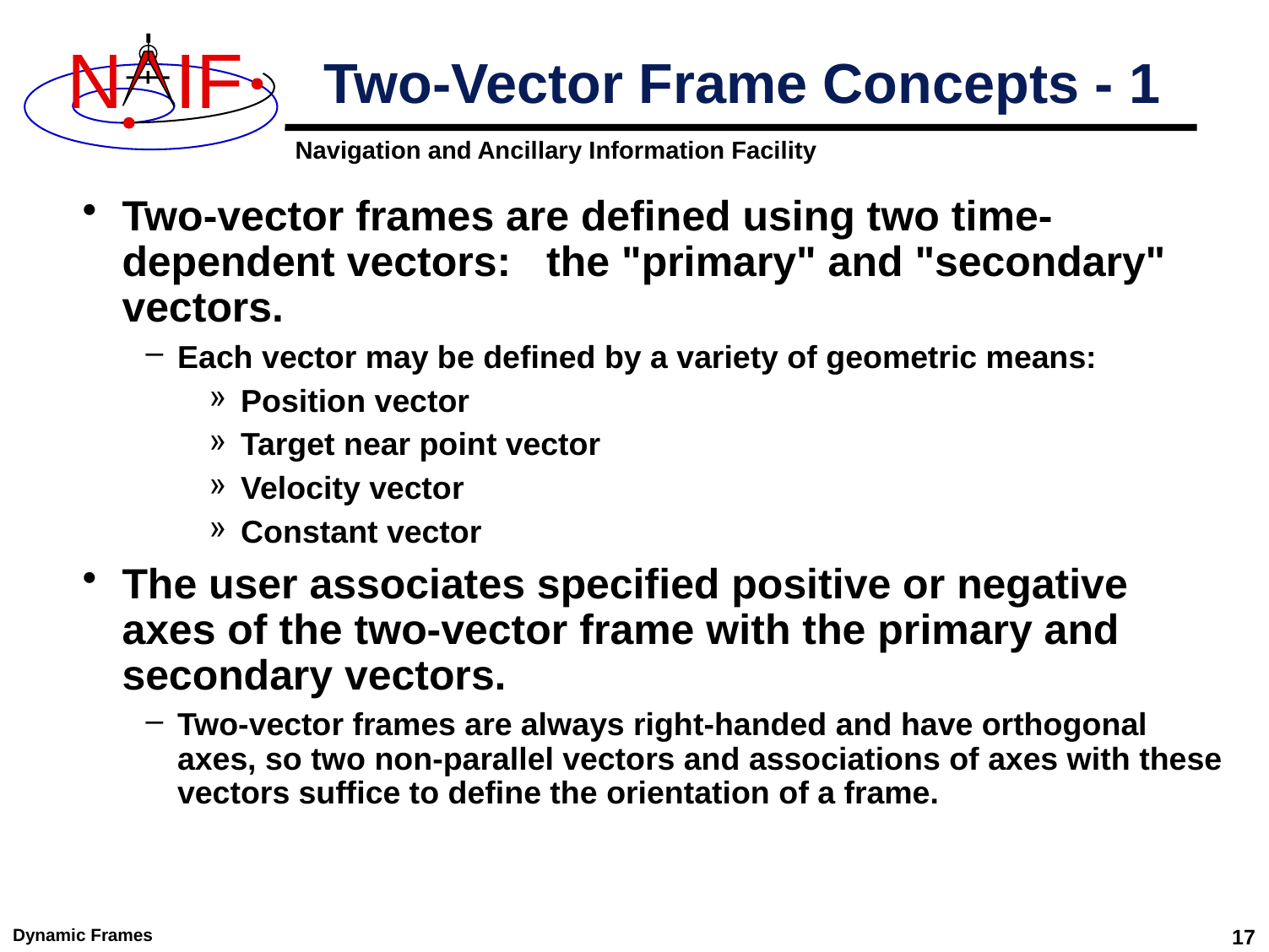

# Two-Vector Frame Concepts - 1
Two-vector frames are defined using two time-dependent vectors:   the "primary" and "secondary" vectors.
Each vector may be defined by a variety of geometric means:
Position vector
Target near point vector
Velocity vector
Constant vector
The user associates specified positive or negative axes of the two-vector frame with the primary and secondary vectors.
Two-vector frames are always right-handed and have orthogonal axes, so two non-parallel vectors and associations of axes with these vectors suffice to define the orientation of a frame.
Dynamic Frames
17